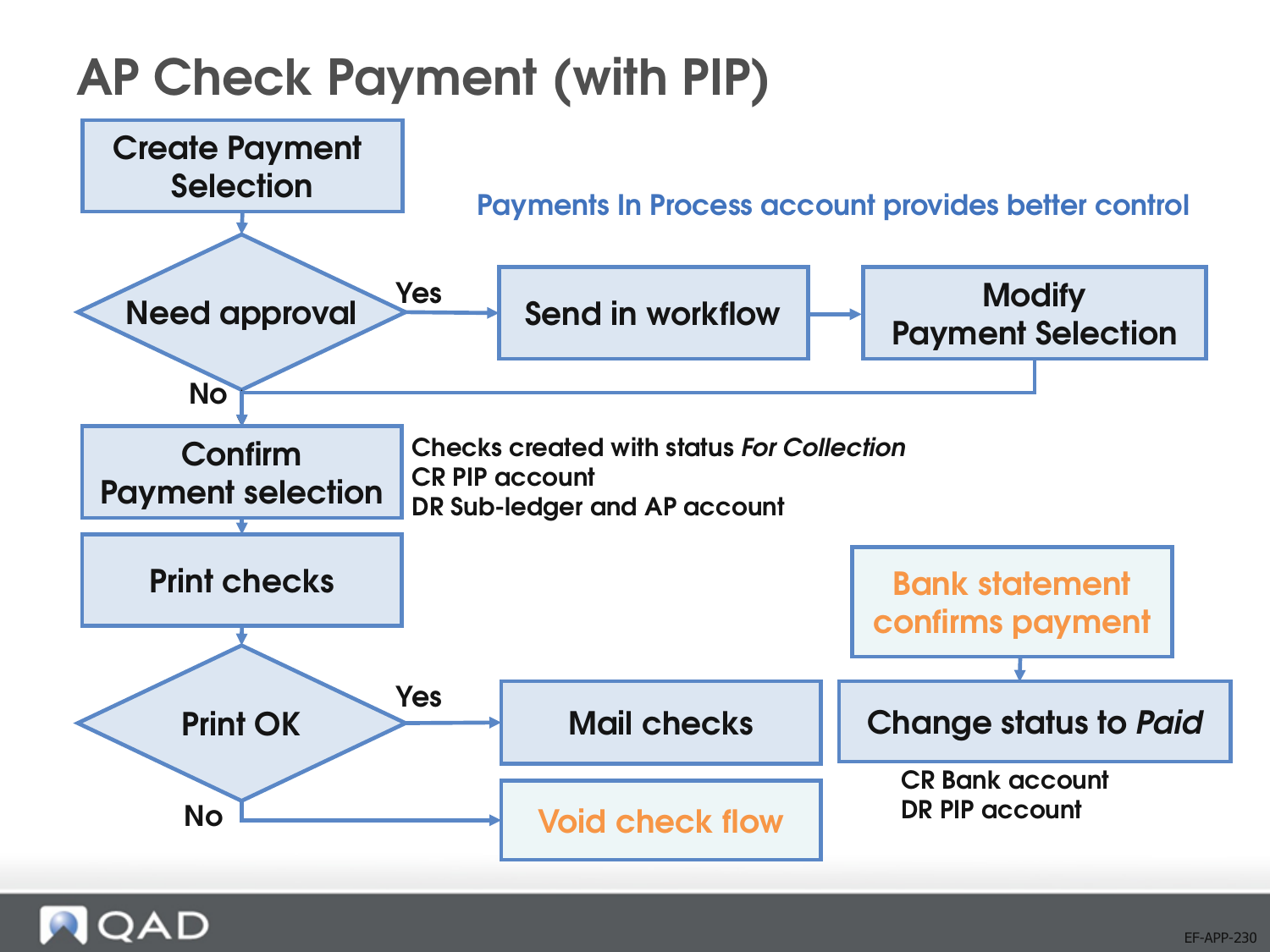

# AP Check Payment (with PIP)
Create Payment
Selection
Payments In Process account provides better control
Need approval
Send in workflow
Modify
Payment Selection
Yes
No
Checks created with status For Collection
CR PIP account
DR Sub-ledger and AP account
Confirm
Payment selection
Print checks
Bank statement
confirms payment
Print OK
Yes
Mail checks
Change status to Paid
CR Bank account
DR PIP account
Void check flow
No
EF-APP-230